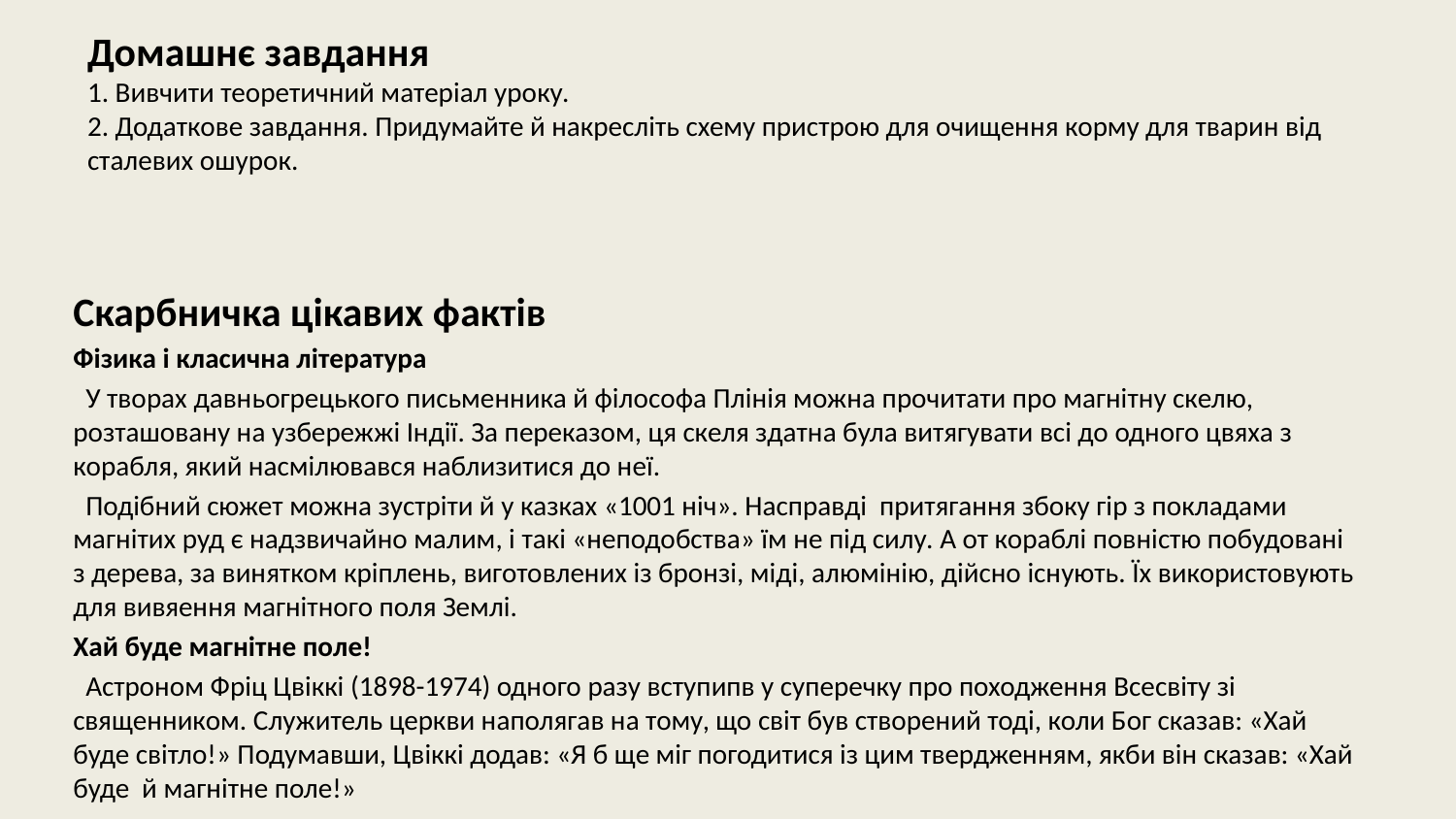

# Домашнє завдання 1. Вивчити теоретичний матеріал уроку. 2. Додаткове завдання. Придумайте й накресліть схему пристрою для очищення корму для тварин від сталевих ошурок.
Скарбничка цікавих фактів
Фізика і класична література
  У творах давньогрецького письменника й філософа Плінія можна прочитати про магнітну скелю, розташовану на узбережжі Індії. За переказом, ця скеля здатна була витягувати всі до одного цвяха з корабля, який насмілювався наблизитися до неї.
  Подібний сюжет можна зустріти й у казках «1001 ніч». Насправді  притягання збоку гір з покладами магнітих руд є надзвичайно малим, і такі «неподобства» їм не під силу. А от кораблі повністю побудовані з дерева, за винятком кріплень, виготовлених із бронзі, міді, алюмінію, дійсно існують. Їх використовують для вивяення магнітного поля Землі.
Хай буде магнітне поле!
  Астроном Фріц Цвіккі (1898-1974) одного разу вступипв у суперечку про походження Всесвіту зі  священником. Служитель церкви наполягав на тому, що світ був створений тоді, коли Бог сказав: «Хай буде світло!» Подумавши, Цвіккі додав: «Я б ще міг погодитися із цим твердженням, якби він сказав: «Хай буде  й магнітне поле!»